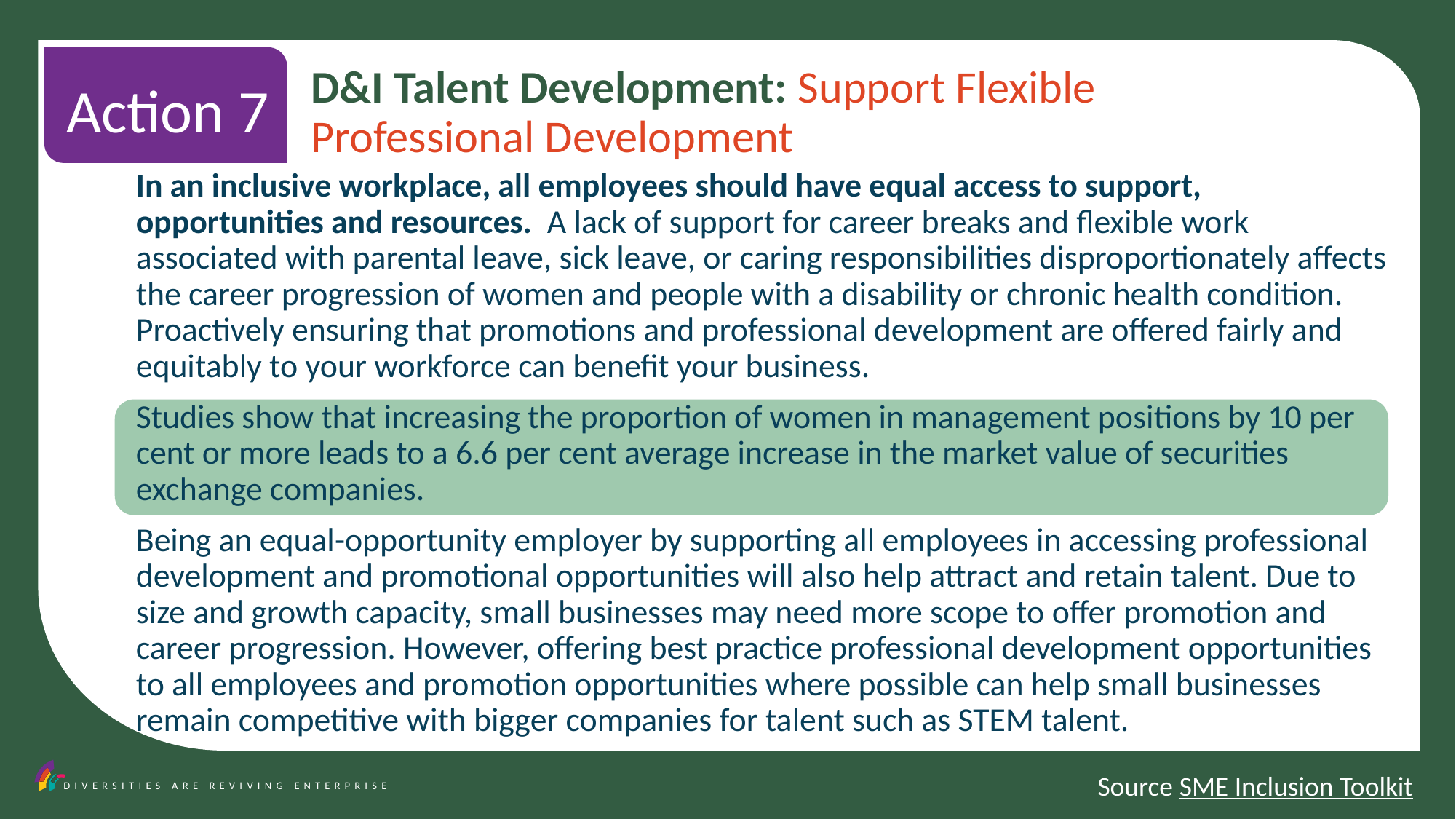

Action 7
D&I Talent Development: Support Flexible
Professional Development
In an inclusive workplace, all employees should have equal access to support, opportunities and resources.  A lack of support for career breaks and flexible work associated with parental leave, sick leave, or caring responsibilities disproportionately affects the career progression of women and people with a disability or chronic health condition. Proactively ensuring that promotions and professional development are offered fairly and equitably to your workforce can benefit your business.
Studies show that increasing the proportion of women in management positions by 10 per cent or more leads to a 6.6 per cent average increase in the market value of securities exchange companies.
Being an equal-opportunity employer by supporting all employees in accessing professional development and promotional opportunities will also help attract and retain talent. Due to size and growth capacity, small businesses may need more scope to offer promotion and career progression. However, offering best practice professional development opportunities to all employees and promotion opportunities where possible can help small businesses remain competitive with bigger companies for talent such as STEM talent.

Source SME Inclusion Toolkit